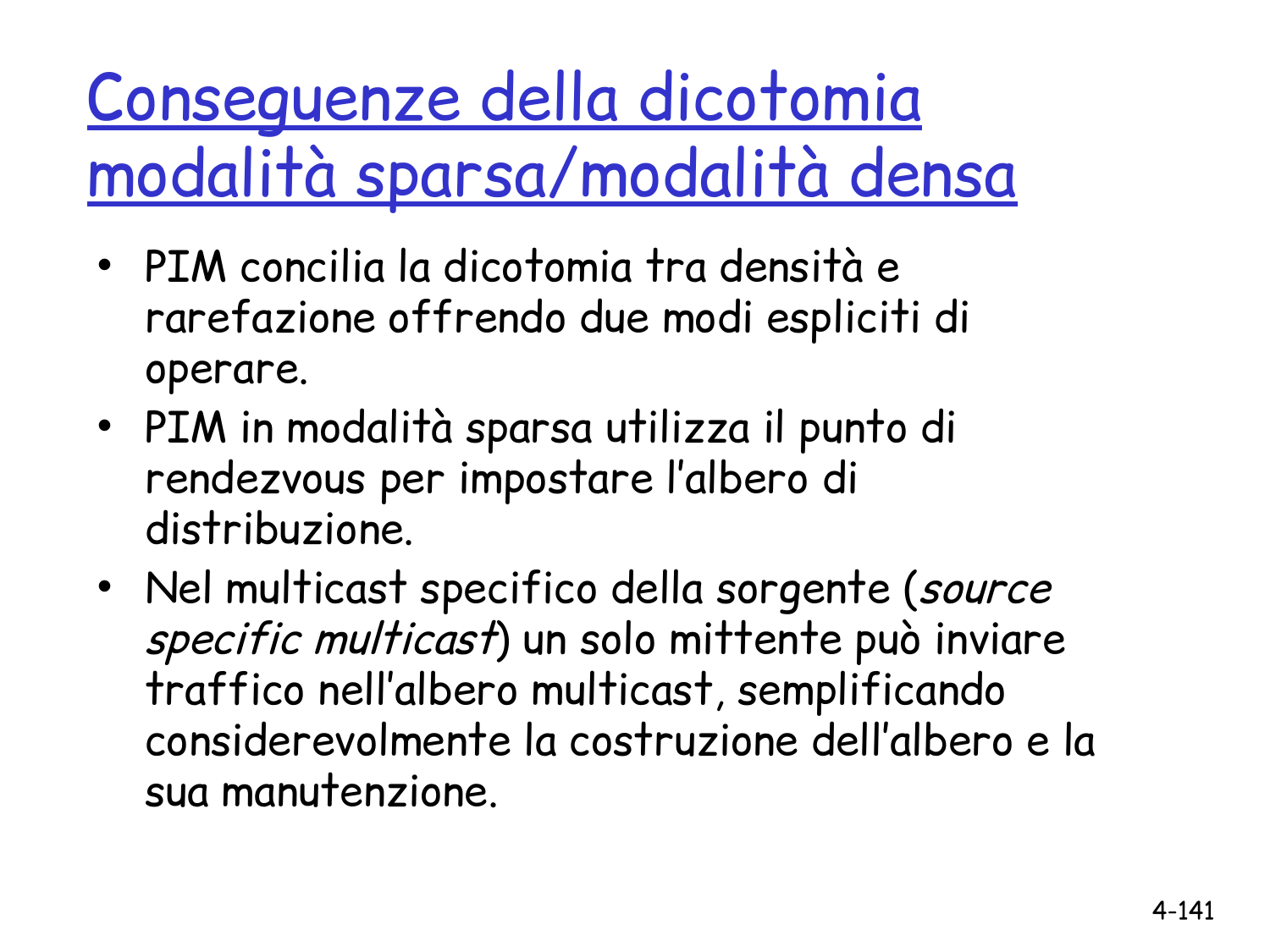

# Conseguenze della dicotomia modalità sparsa/modalità densa
PIM concilia la dicotomia tra densità e rarefazione offrendo due modi espliciti di operare.
PIM in modalità sparsa utilizza il punto di rendezvous per impostare l’albero di distribuzione.
Nel multicast specifico della sorgente (source specific multicast) un solo mittente può inviare traffico nell’albero multicast, semplificando considerevolmente la costruzione dell’albero e la sua manutenzione.

4-141